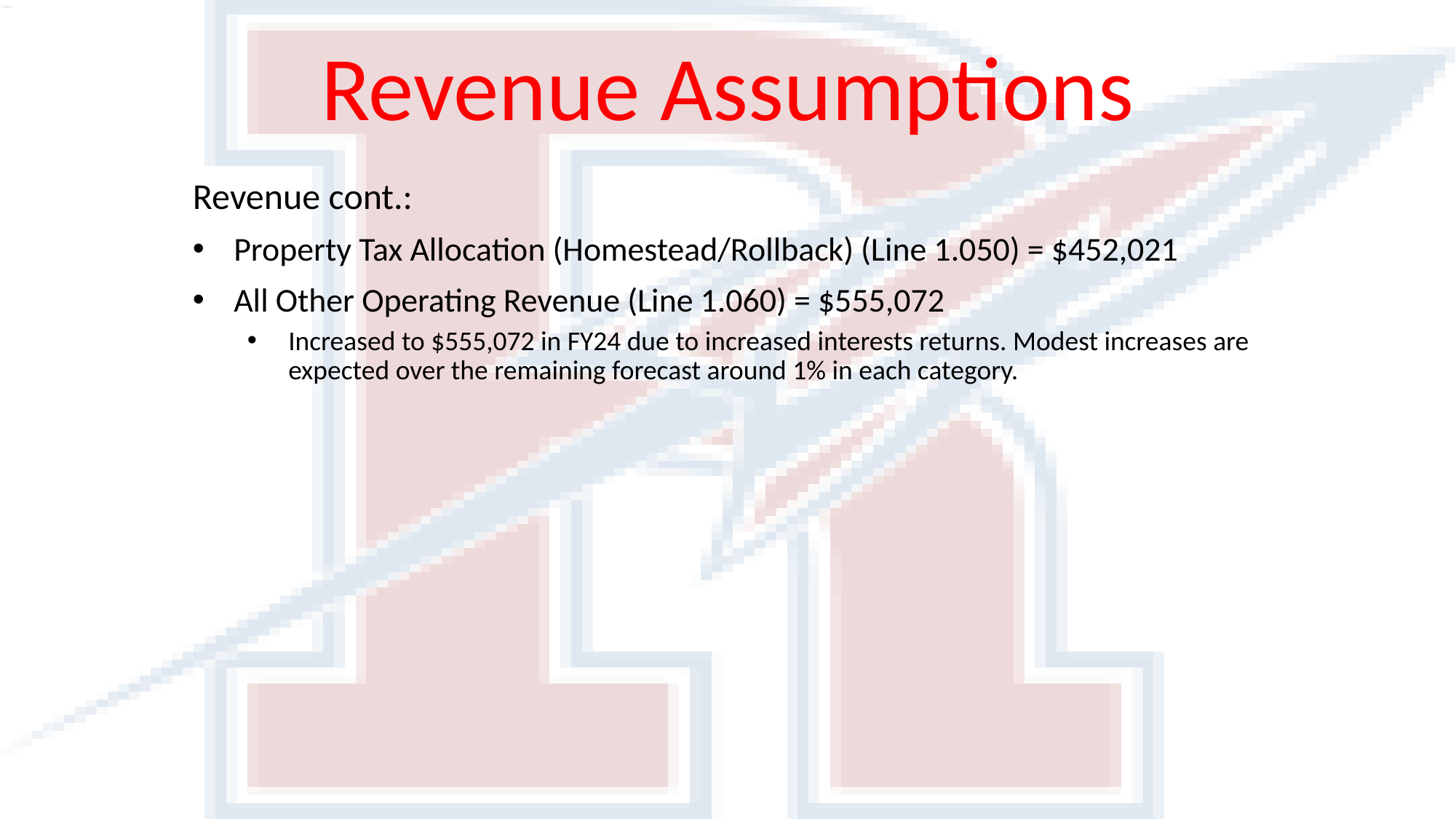

# Revenue Assumptions
Revenue cont.:
Property Tax Allocation (Homestead/Rollback) (Line 1.050) = $452,021
All Other Operating Revenue (Line 1.060) = $555,072
Increased to $555,072 in FY24 due to increased interests returns. Modest increases are expected over the remaining forecast around 1% in each category.